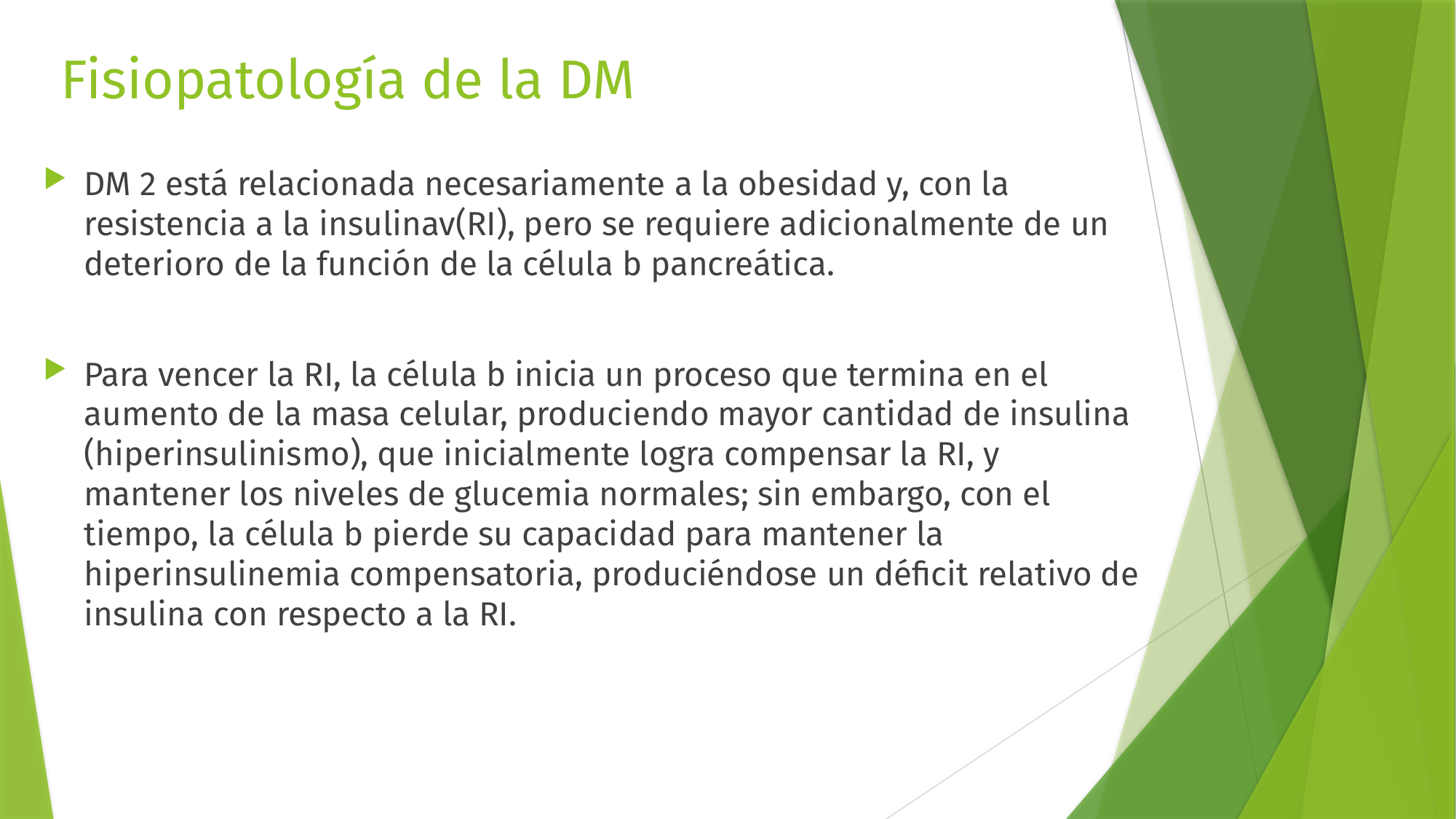

# Fisiopatología de la DM
DM 2 está relacionada necesariamente a la obesidad y, con la resistencia a la insulinav(RI), pero se requiere adicionalmente de un deterioro de la función de la célula b pancreática.

Para vencer la RI, la célula b inicia un proceso que termina en el aumento de la masa celular, produciendo mayor cantidad de insulina (hiperinsulinismo), que inicialmente logra compensar la RI, y mantener los niveles de glucemia normales; sin embargo, con el tiempo, la célula b pierde su capacidad para mantener la hiperinsulinemia compensatoria, produciéndose un déficit relativo de insulina con respecto a la RI.